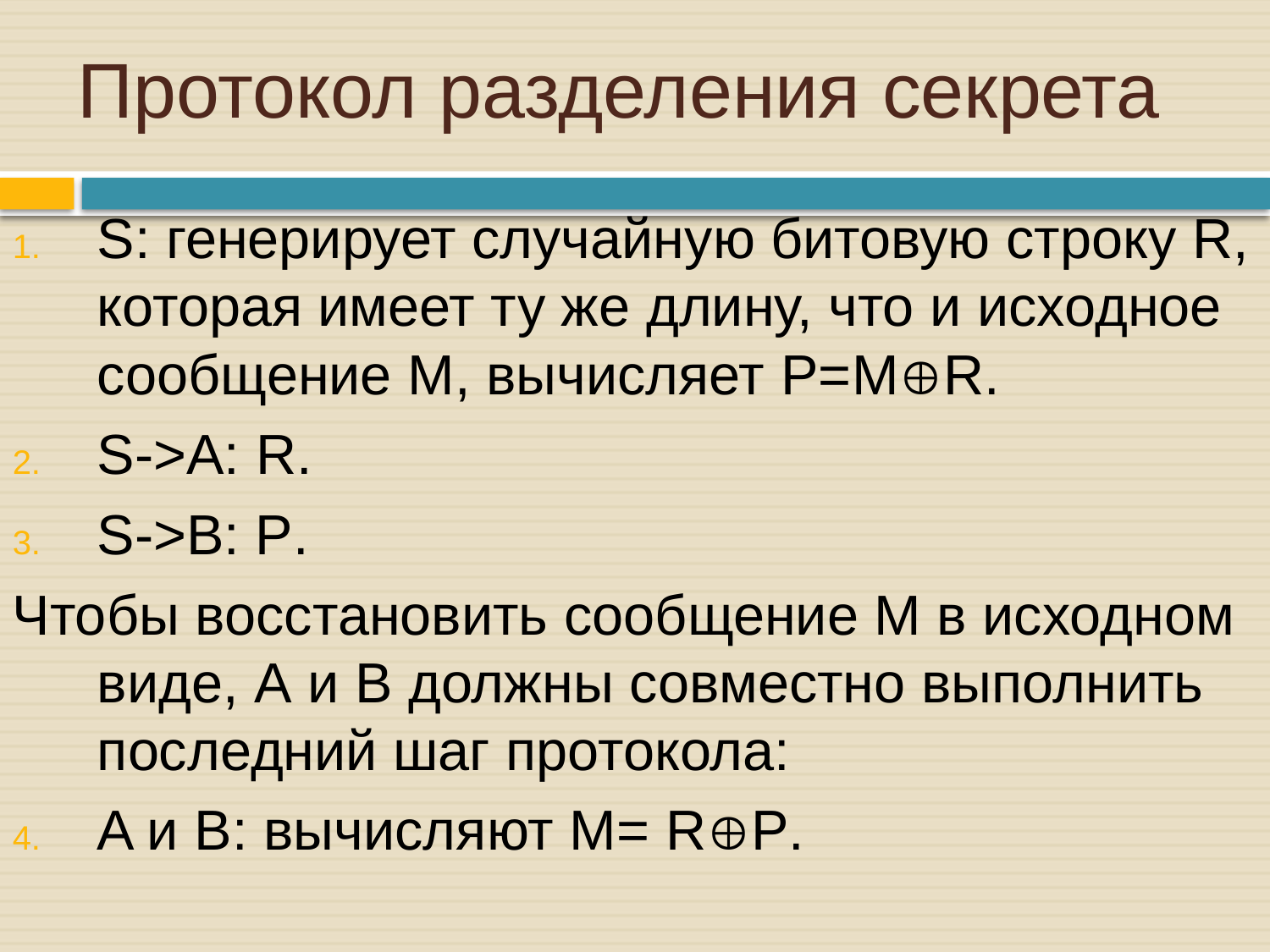

# Протокол разделения секрета
S: генерирует случайную битовую строку R, которая имеет ту же длину, что и исходное сообщение М, вычисляет P=М⊕R.
S->A: R.
S->B: P.
Чтобы восстановить сообщение М в исходном виде, А и B должны совместно выполнить последний шаг протокола:
A и B: вычисляют М= R⊕P.